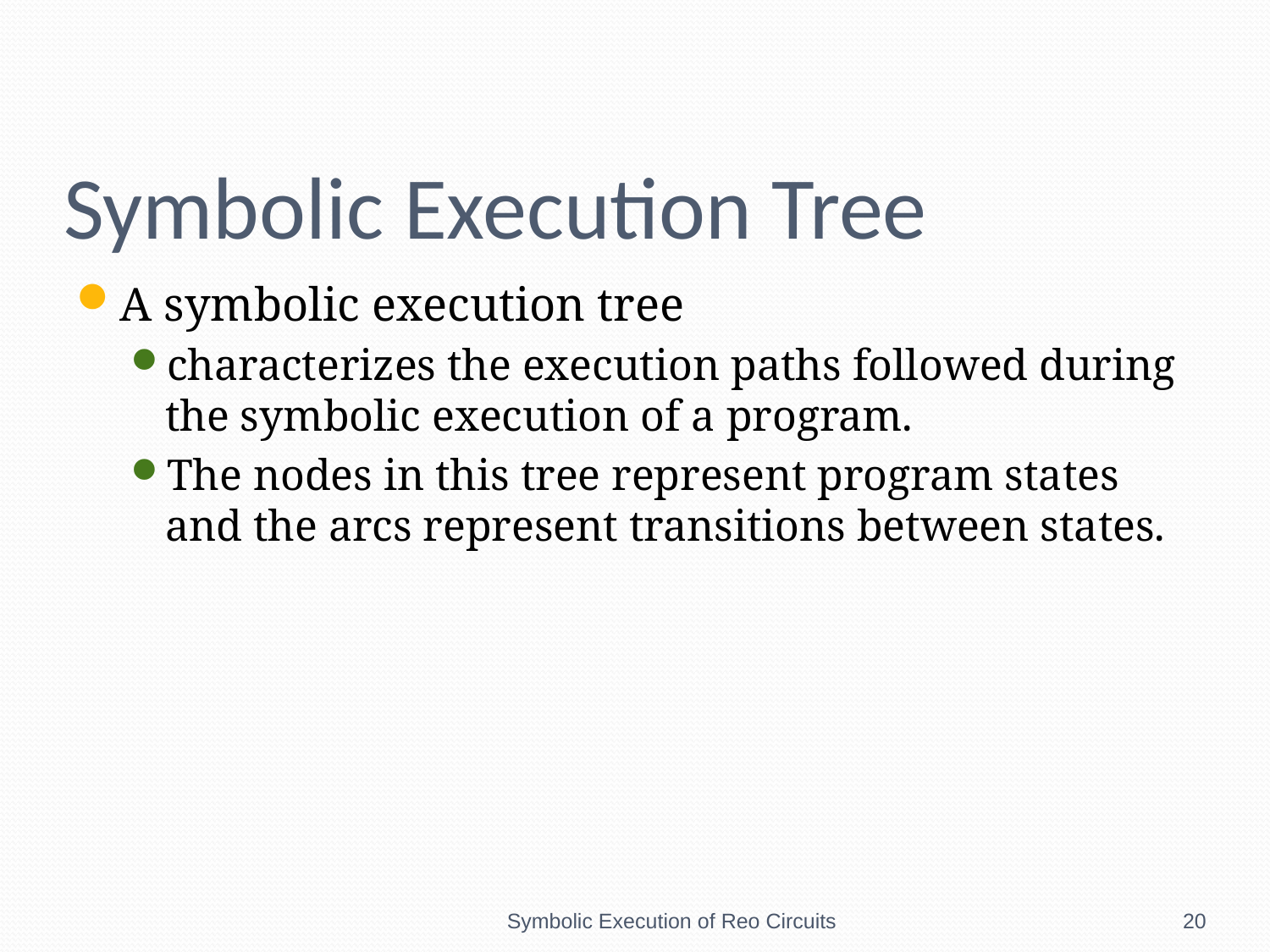

# Symbolic Execution Tree
A symbolic execution tree
characterizes the execution paths followed during the symbolic execution of a program.
The nodes in this tree represent program states and the arcs represent transitions between states.
Symbolic Execution of Reo Circuits
20